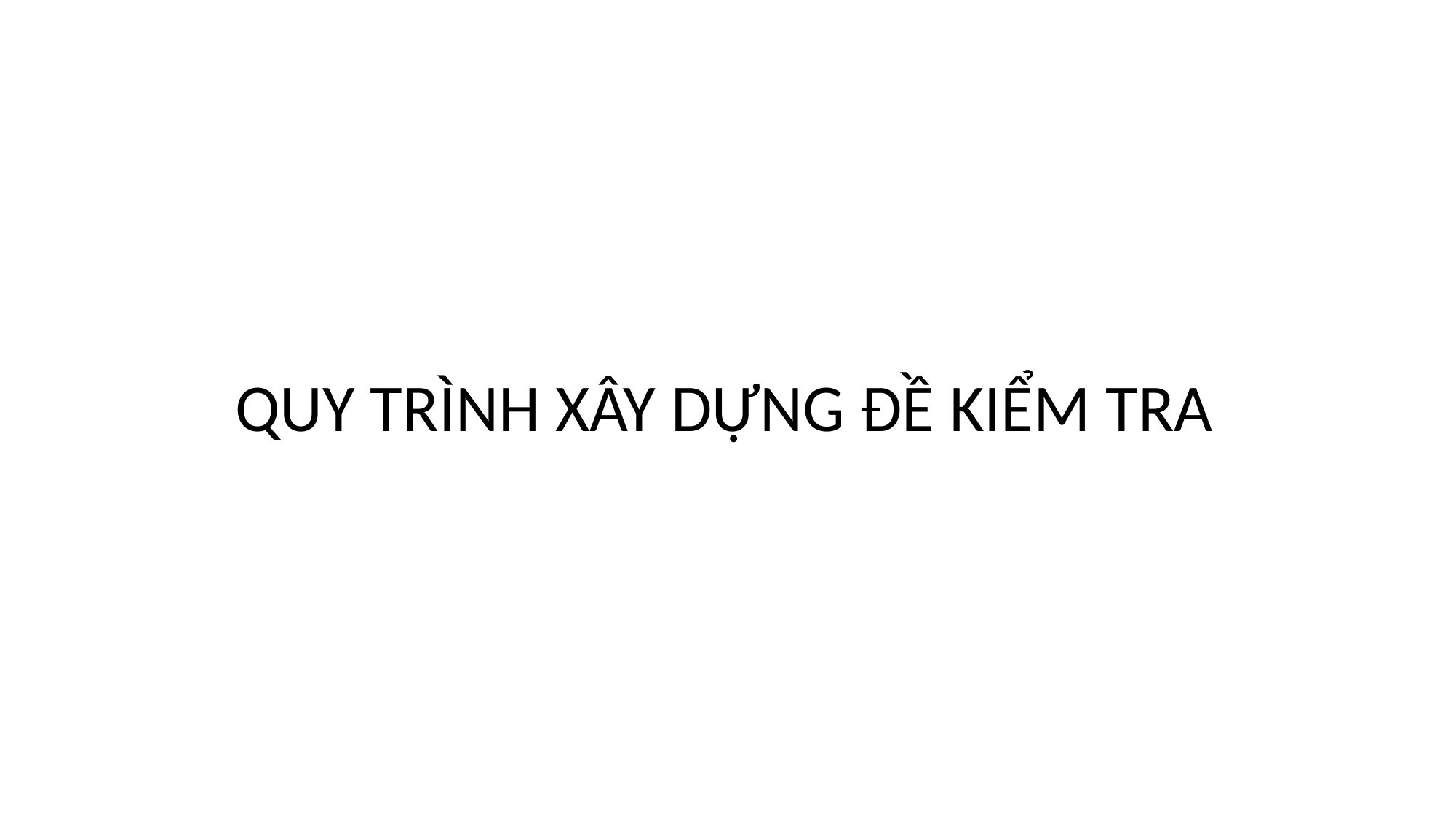

# QUY TRÌNH XÂY DỰNG ĐỀ KIỂM TRA